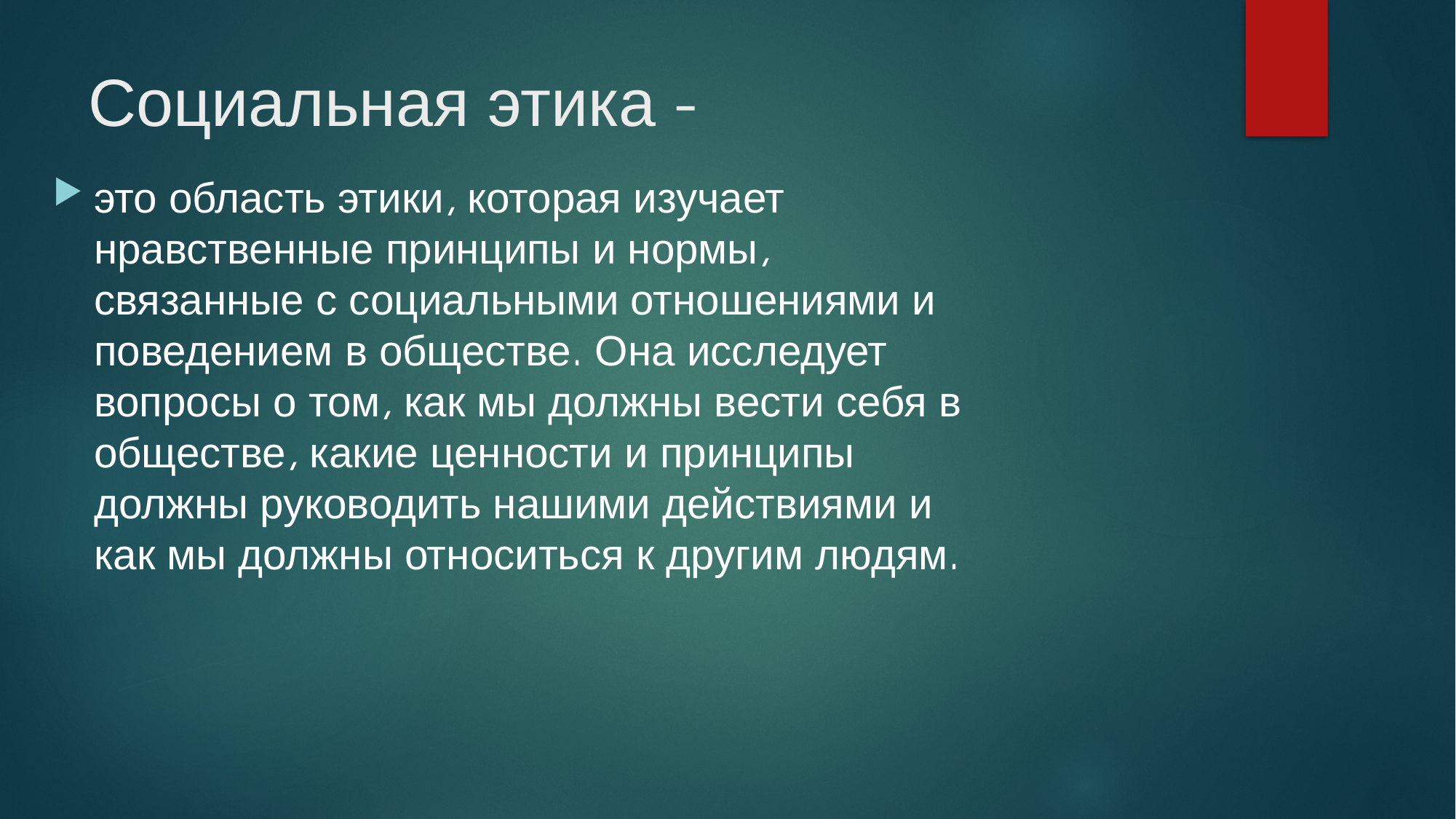

# Социальная этика -
это область этики, которая изучает нравственные принципы и нормы, связанные с социальными отношениями и поведением в обществе. Она исследует вопросы о том, как мы должны вести себя в обществе, какие ценности и принципы должны руководить нашими действиями и как мы должны относиться к другим людям.